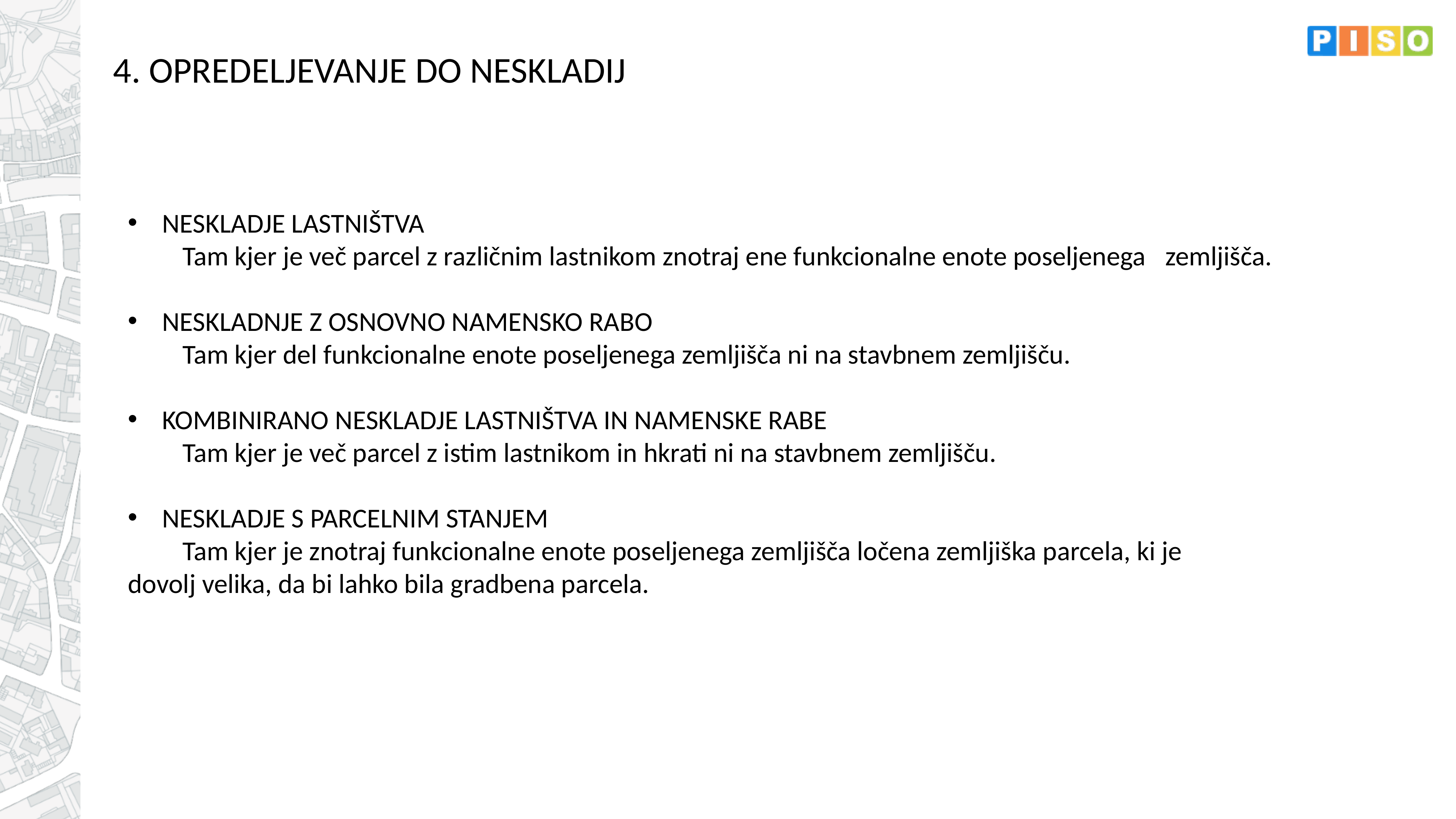

4. OPREDELJEVANJE DO NESKLADIJ
NESKLADJE LASTNIŠTVA
	Tam kjer je več parcel z različnim lastnikom znotraj ene funkcionalne enote poseljenega 	zemljišča.

NESKLADNJE Z OSNOVNO NAMENSKO RABO
	Tam kjer del funkcionalne enote poseljenega zemljišča ni na stavbnem zemljišču.

KOMBINIRANO NESKLADJE LASTNIŠTVA IN NAMENSKE RABE
	Tam kjer je več parcel z istim lastnikom in hkrati ni na stavbnem zemljišču.

NESKLADJE S PARCELNIM STANJEM
	Tam kjer je znotraj funkcionalne enote poseljenega zemljišča ločena zemljiška parcela, ki je 	dovolj velika, da bi lahko bila gradbena parcela.